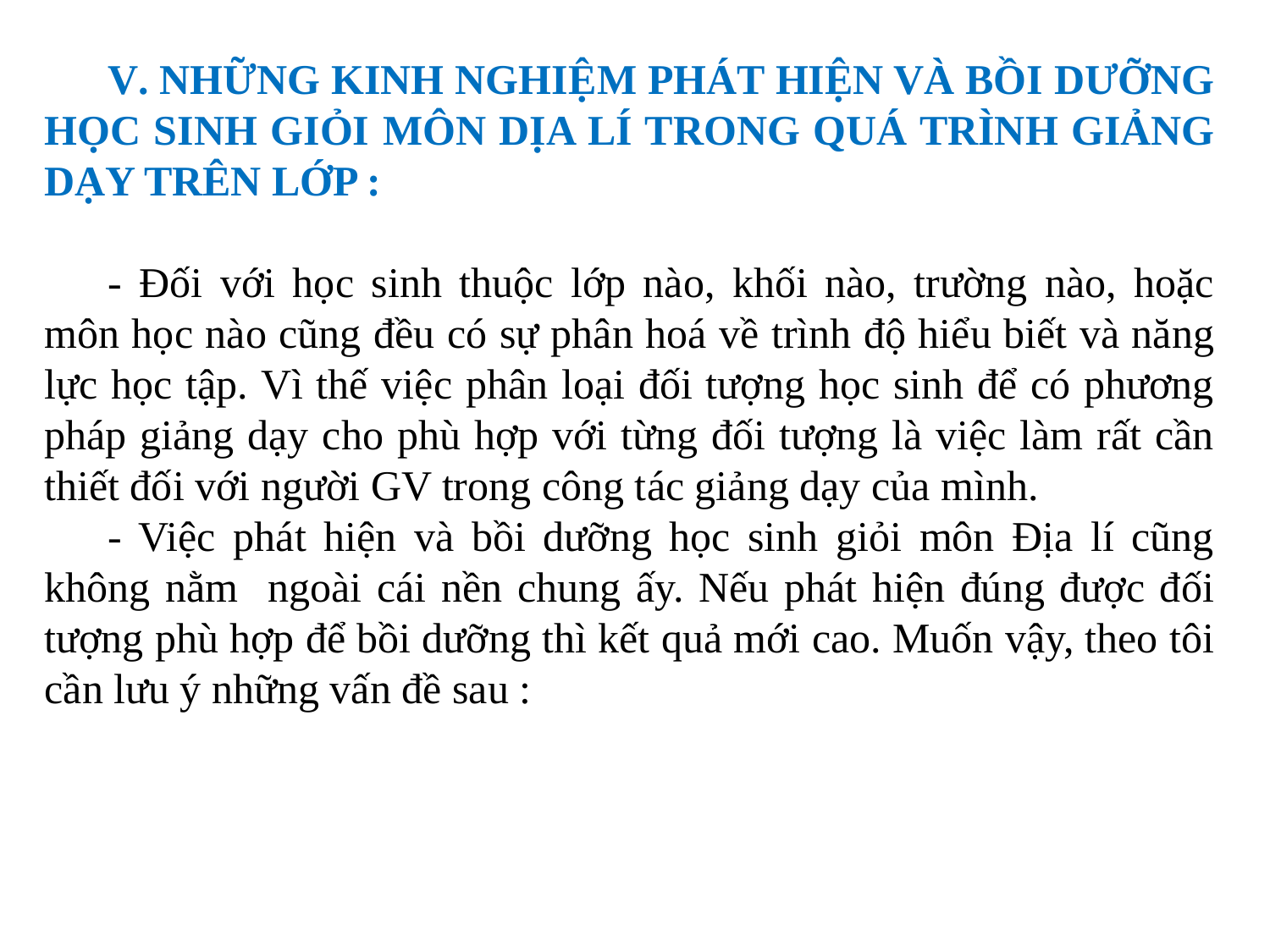

V. NHỮNG KINH NGHIỆM PHÁT HIỆN VÀ BỒI DƯỠNG HỌC SINH GIỎI MÔN DỊA LÍ TRONG QUÁ TRÌNH GIẢNG DẠY TRÊN LỚP :

- Đối với học sinh thuộc lớp nào, khối nào, trường nào, hoặc môn học nào cũng đều có sự phân hoá về trình độ hiểu biết và năng lực học tập. Vì thế việc phân loại đối tượng học sinh để có phương pháp giảng dạy cho phù hợp với từng đối tượng là việc làm rất cần thiết đối với người GV trong công tác giảng dạy của mình.
- Việc phát hiện và bồi dưỡng học sinh giỏi môn Địa lí cũng không nằm  ngoài cái nền chung ấy. Nếu phát hiện đúng được đối tượng phù hợp để bồi dưỡng thì kết quả mới cao. Muốn vậy, theo tôi cần lưu ý những vấn đề sau :